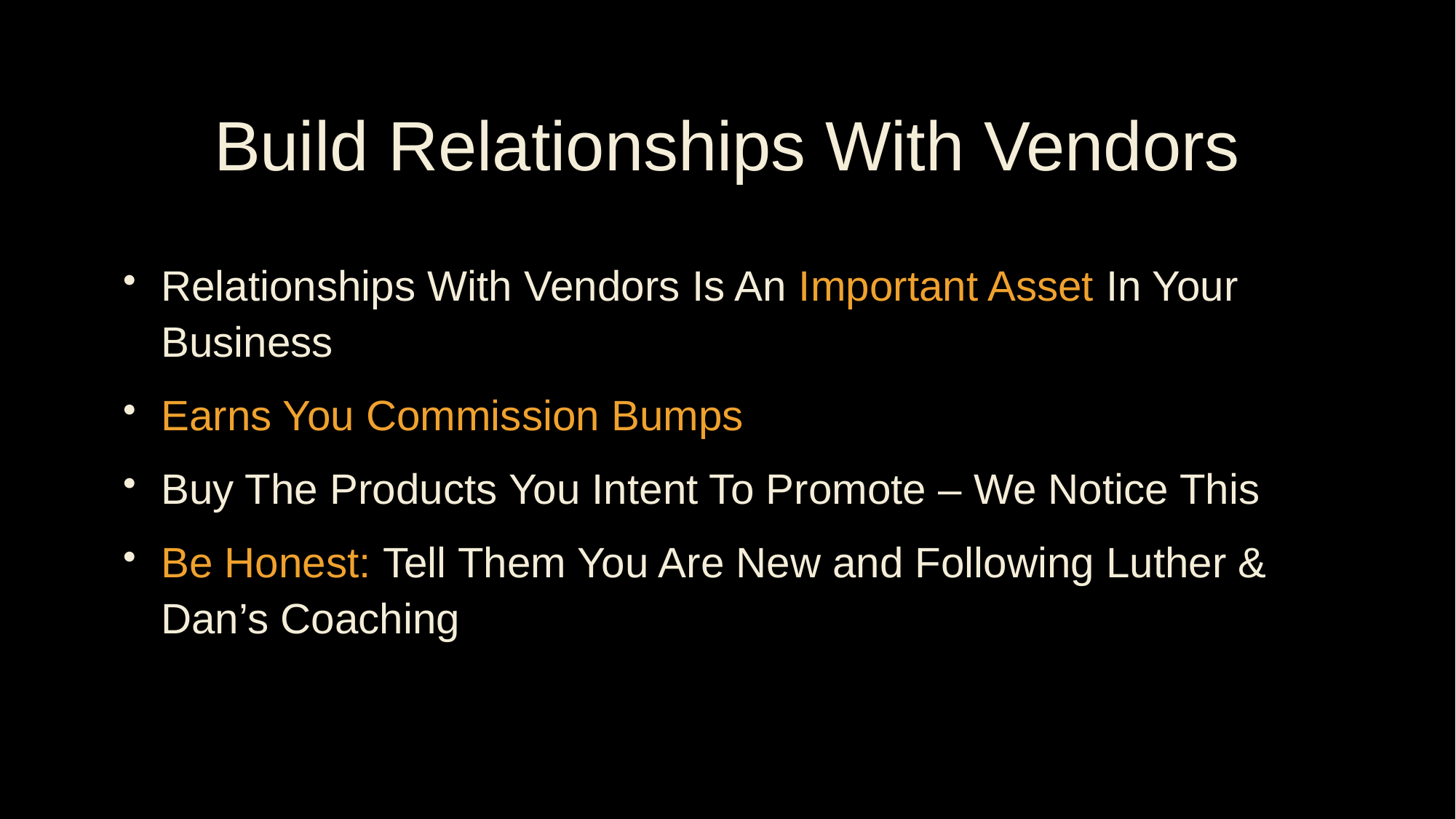

# Build Relationships With Vendors
Relationships With Vendors Is An Important Asset In Your Business
Earns You Commission Bumps
Buy The Products You Intent To Promote – We Notice This
Be Honest: Tell Them You Are New and Following Luther & Dan’s Coaching